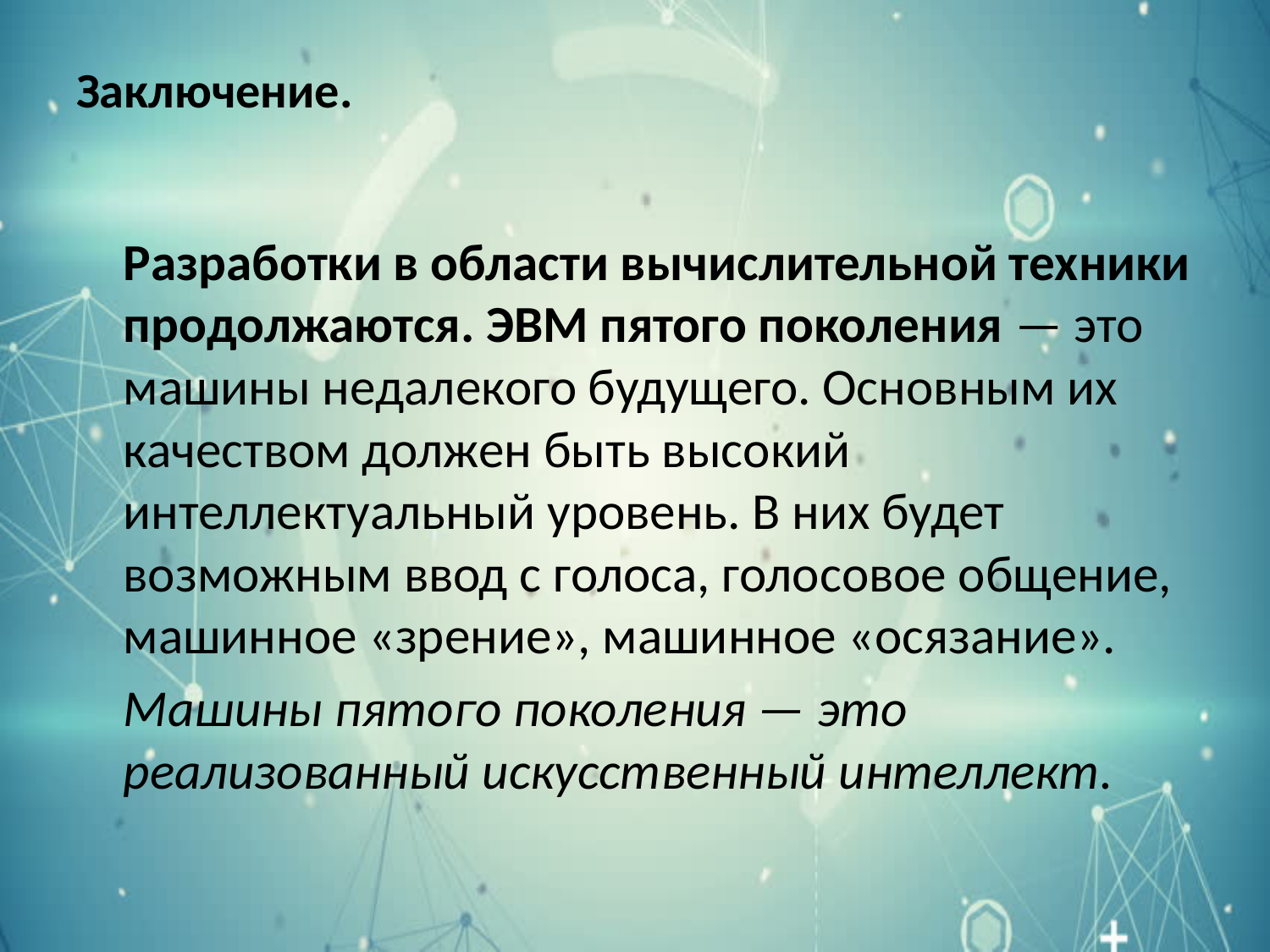

# Заключение.
Разработки в области вычислительной техники продолжаются. ЭВМ пятого поколения — это машины недалекого будущего. Основным их качеством должен быть высокий интеллектуальный уровень. В них будет возможным ввод с голоса, голосовое общение, машинное «зрение», машинное «осязание».
Машины пятого поколения — это реализованный искусственный интеллект.